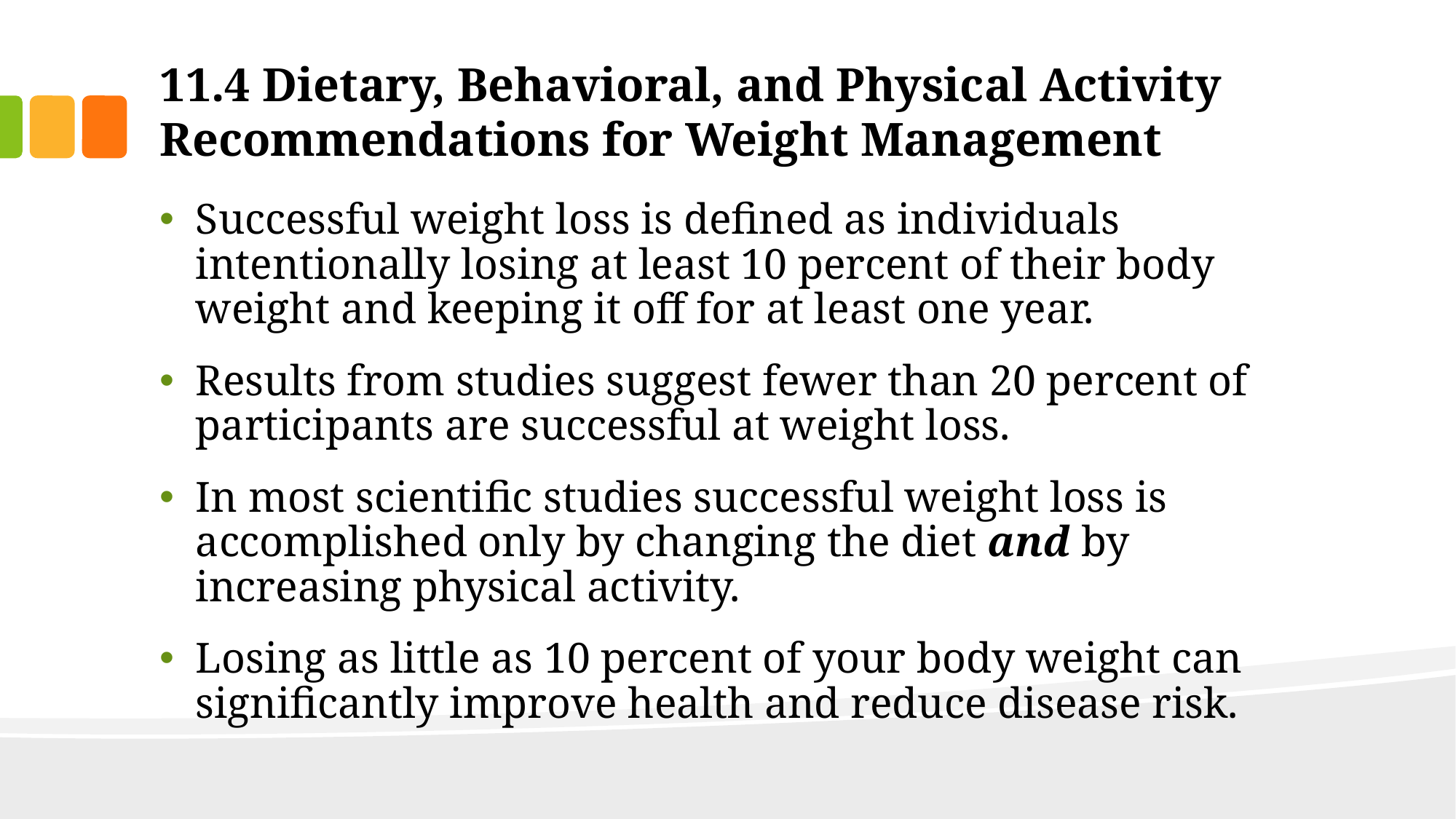

# 11.4 Dietary, Behavioral, and Physical Activity Recommendations for Weight Management
Successful weight loss is defined as individuals intentionally losing at least 10 percent of their body weight and keeping it off for at least one year.
Results from studies suggest fewer than 20 percent of participants are successful at weight loss.
In most scientific studies successful weight loss is accomplished only by changing the diet and by increasing physical activity.
Losing as little as 10 percent of your body weight can significantly improve health and reduce disease risk.